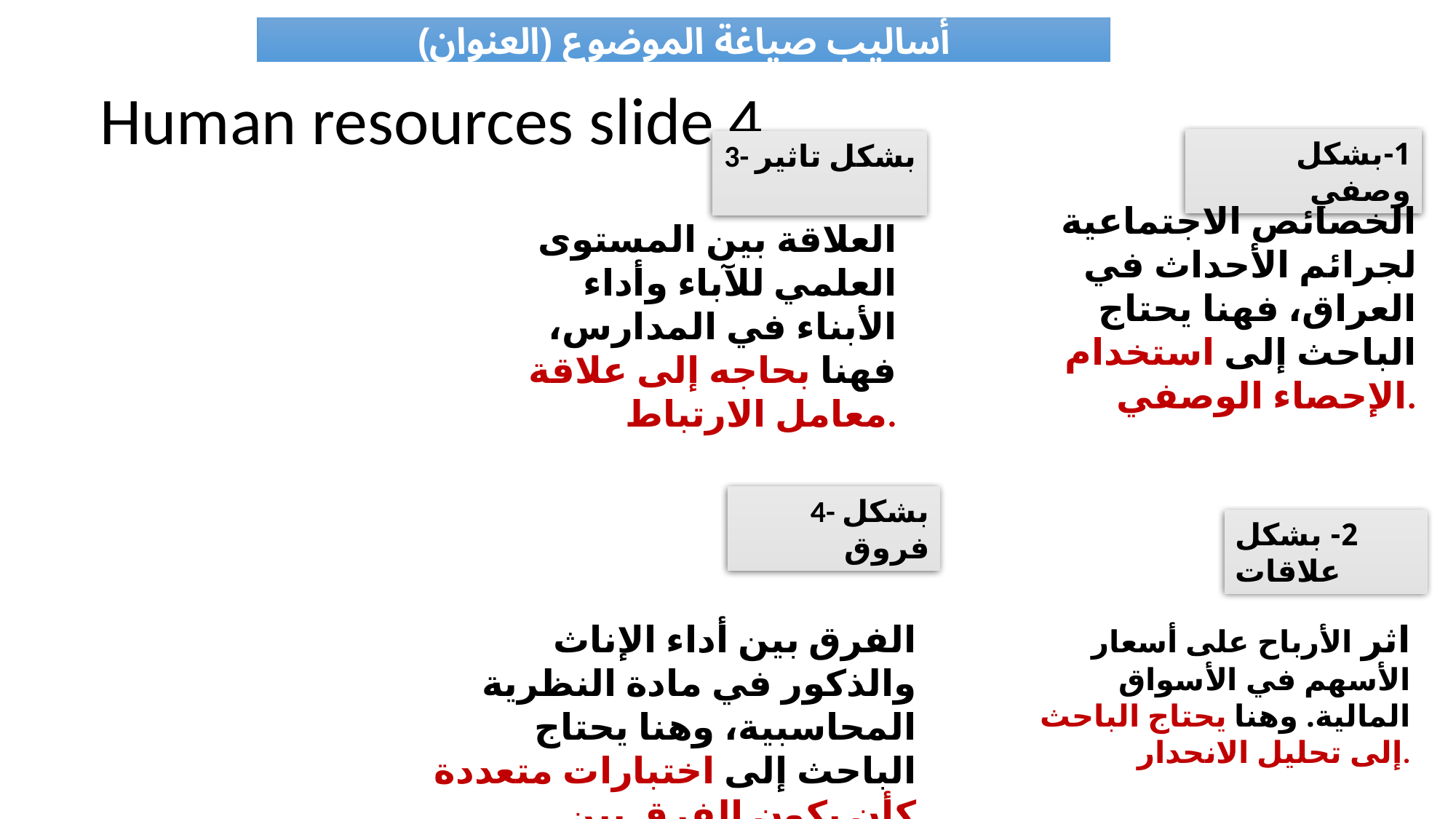

أساليب صياغة الموضوع (العنوان)
# Human resources slide 4
1-بشكل وصفي
3- بشكل تاثير
الخصائص الاجتماعية لجرائم الأحداث في العراق، فهنا يحتاج الباحث إلى استخدام الإحصاء الوصفي.
 العلاقة بين المستوى العلمي للآباء وأداء الأبناء في المدارس، فهنا بحاجه إلى علاقة معامل الارتباط.

4- بشكل فروق
2- بشكل علاقات
الفرق بين أداء الإناث والذكور في مادة النظرية المحاسبية، وهنا يحتاج الباحث إلى اختبارات متعددة كأن يكون الفرق بين متوسطات أو معامل ارتباط.
 اثر الأرباح على أسعار الأسهم في الأسواق المالية. وهنا يحتاج الباحث إلى تحليل الانحدار.